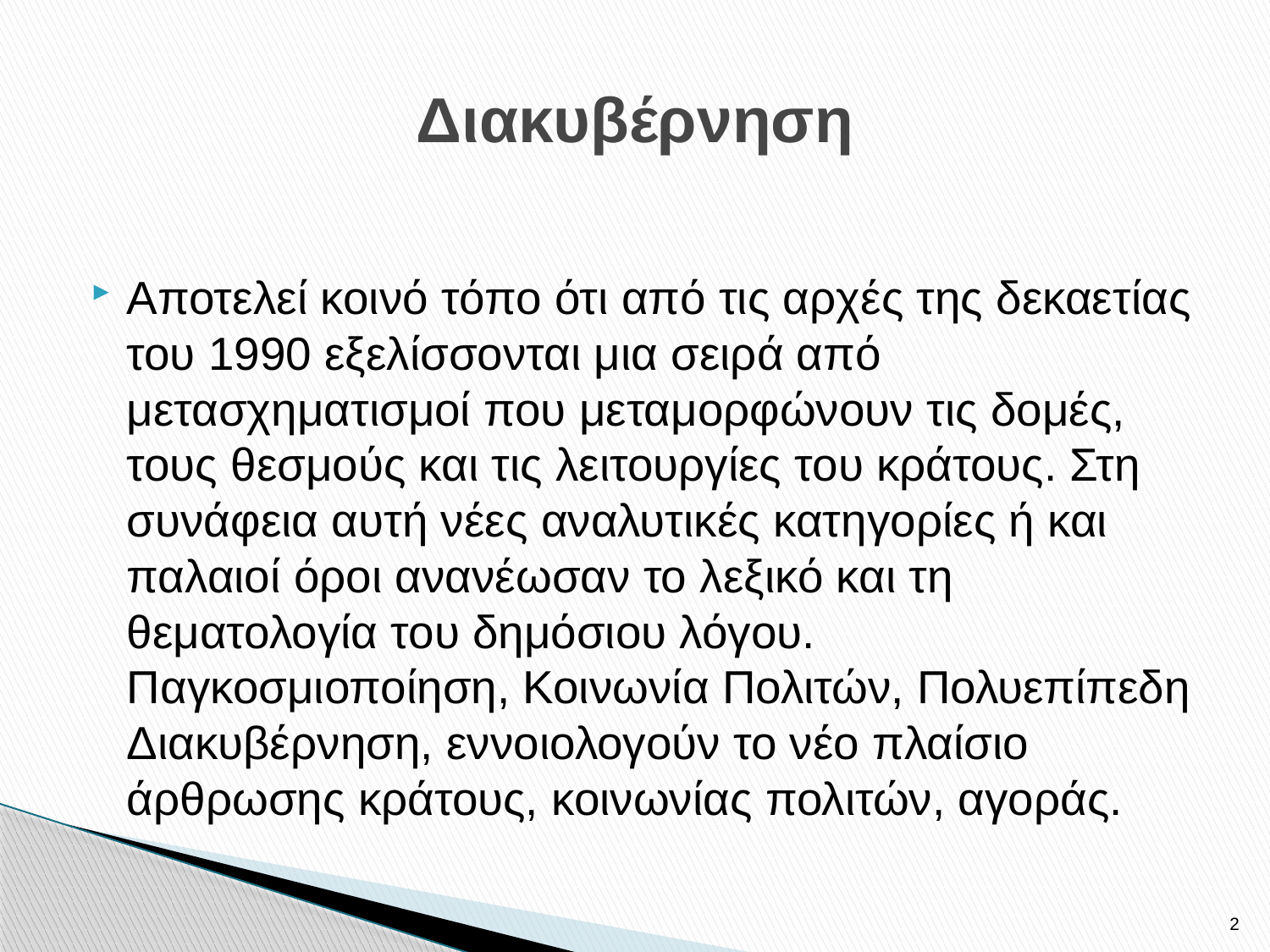

# Διακυβέρνηση

Αποτελεί κοινό τόπο ότι από τις αρχές της δεκαετίας του 1990 εξελίσσονται μια σειρά από μετασχηματισμοί που μεταμορφώνουν τις δομές, τους θεσμούς και τις λειτουργίες του κράτους. Στη συνάφεια αυτή νέες αναλυτικές κατηγορίες ή και παλαιοί όροι ανανέωσαν το λεξικό και τη θεματολογία του δημόσιου λόγου. Παγκοσμιοποίηση, Κοινωνία Πολιτών, Πολυεπίπεδη Διακυβέρνηση, εννοιολογούν το νέο πλαίσιο άρθρωσης κράτους, κοινωνίας πολιτών, αγοράς.

2